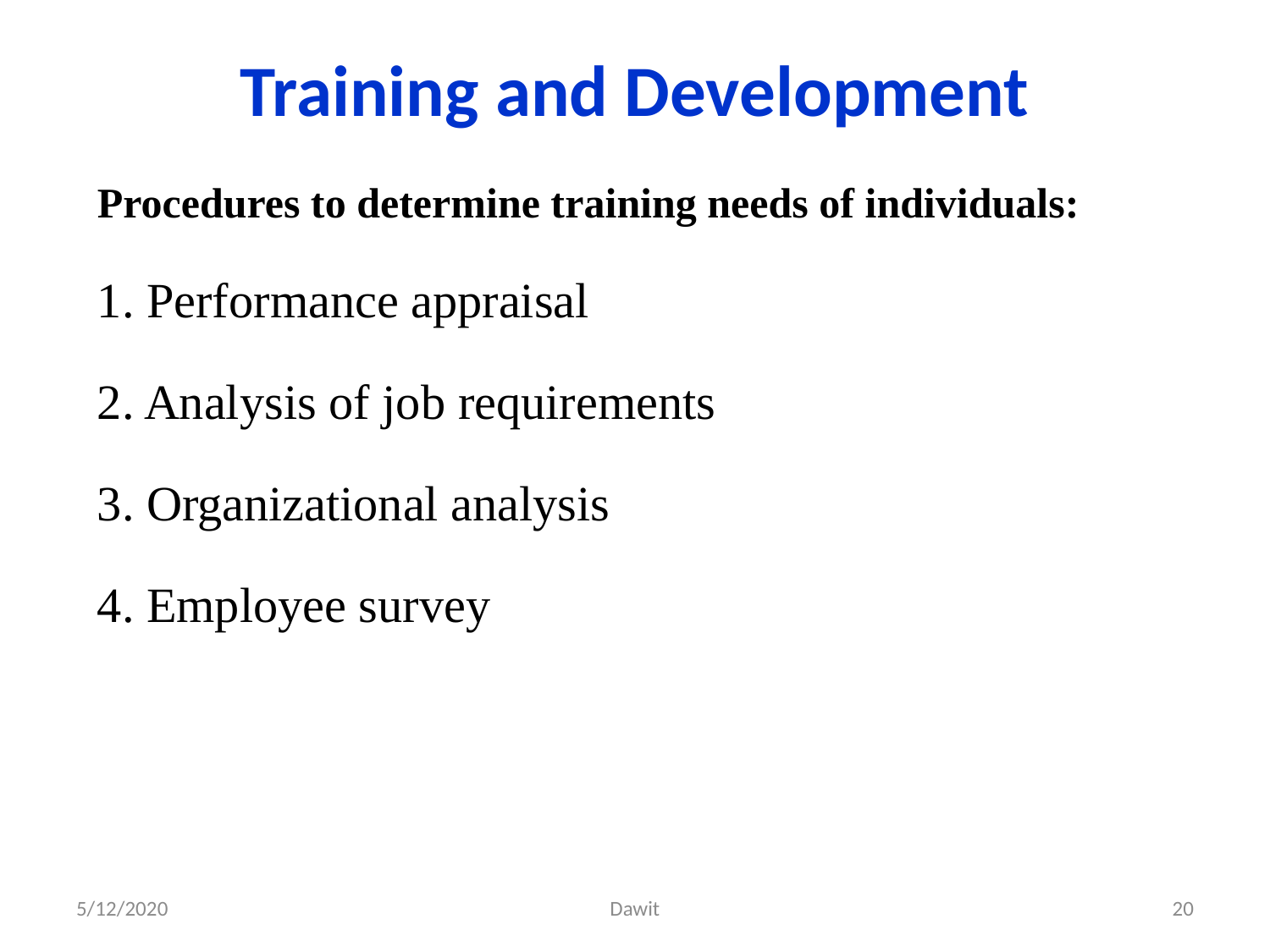

# Training and Development
Procedures to determine training needs of individuals:
1. Performance appraisal
2. Analysis of job requirements
3. Organizational analysis
4. Employee survey
5/12/2020
Dawit
20